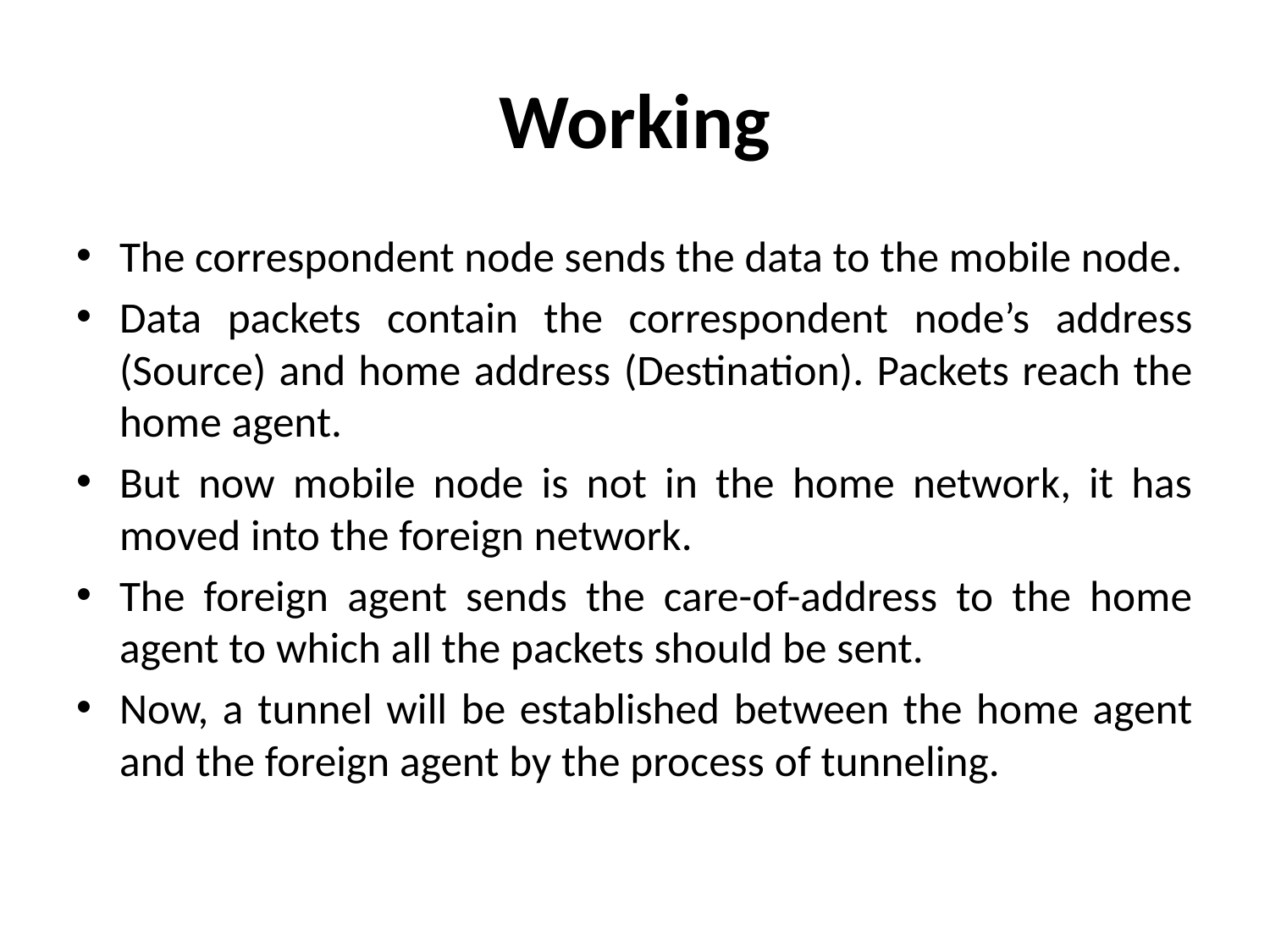

# Working
The correspondent node sends the data to the mobile node.
Data packets contain the correspondent node’s address (Source) and home address (Destination). Packets reach the home agent.
But now mobile node is not in the home network, it has moved into the foreign network.
The foreign agent sends the care-of-address to the home agent to which all the packets should be sent.
Now, a tunnel will be established between the home agent and the foreign agent by the process of tunneling.